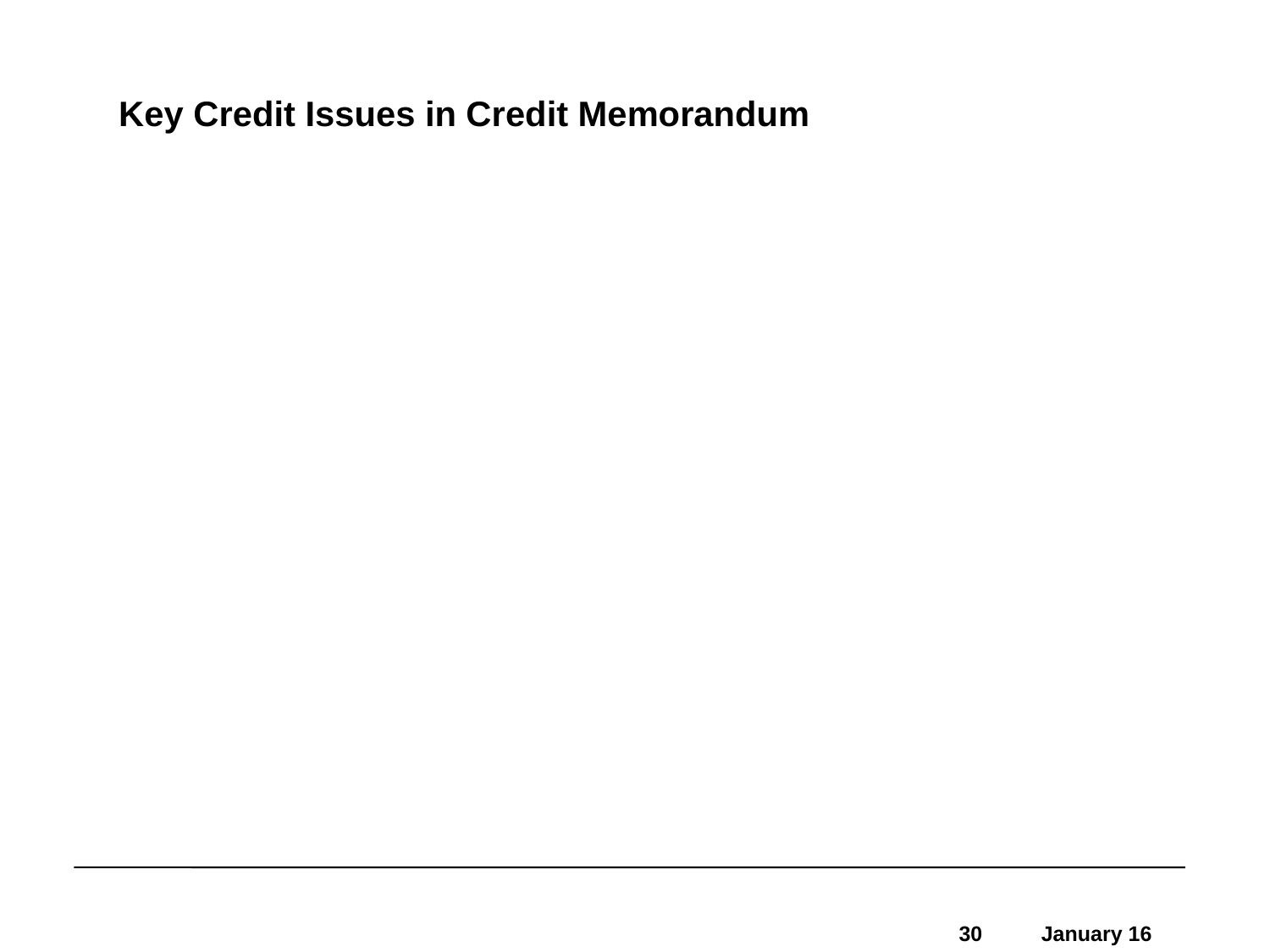

# Key Credit Issues in Credit Memorandum